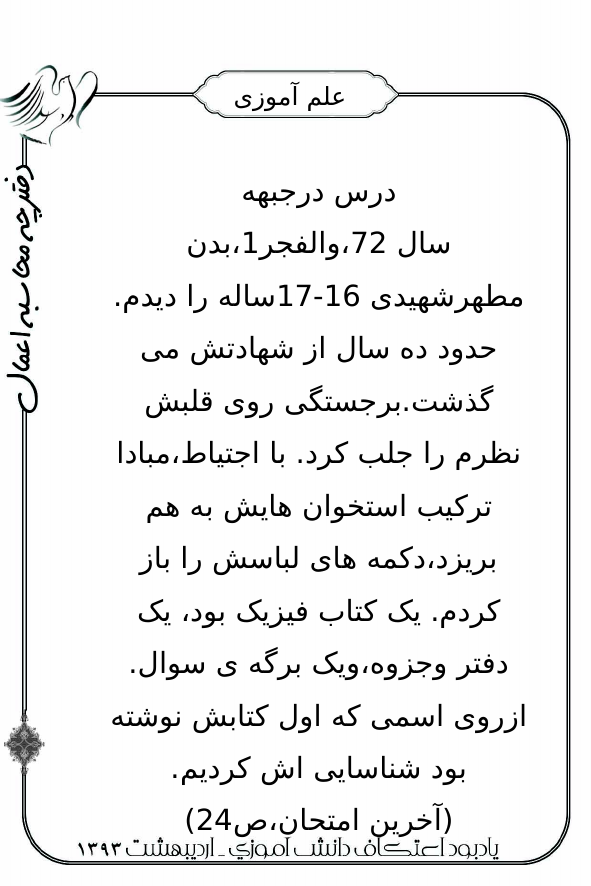

# علم آموزی
درس درجبهه
سال 72،والفجر1،بدن مطهرشهیدی 16-17ساله را دیدم. حدود ده سال از شهادتش می گذشت.برجستگی روی قلبش نظرم را جلب کرد. با اجتیاط،مبادا ترکیب استخوان هایش به هم بریزد،دکمه های لباسش را باز کردم. یک کتاب فیزیک بود، یک دفتر وجزوه،ویک برگه ی سوال. ازروی اسمی که اول کتابش نوشته بود شناسایی اش کردیم.
(آخرین امتحان،ص24)